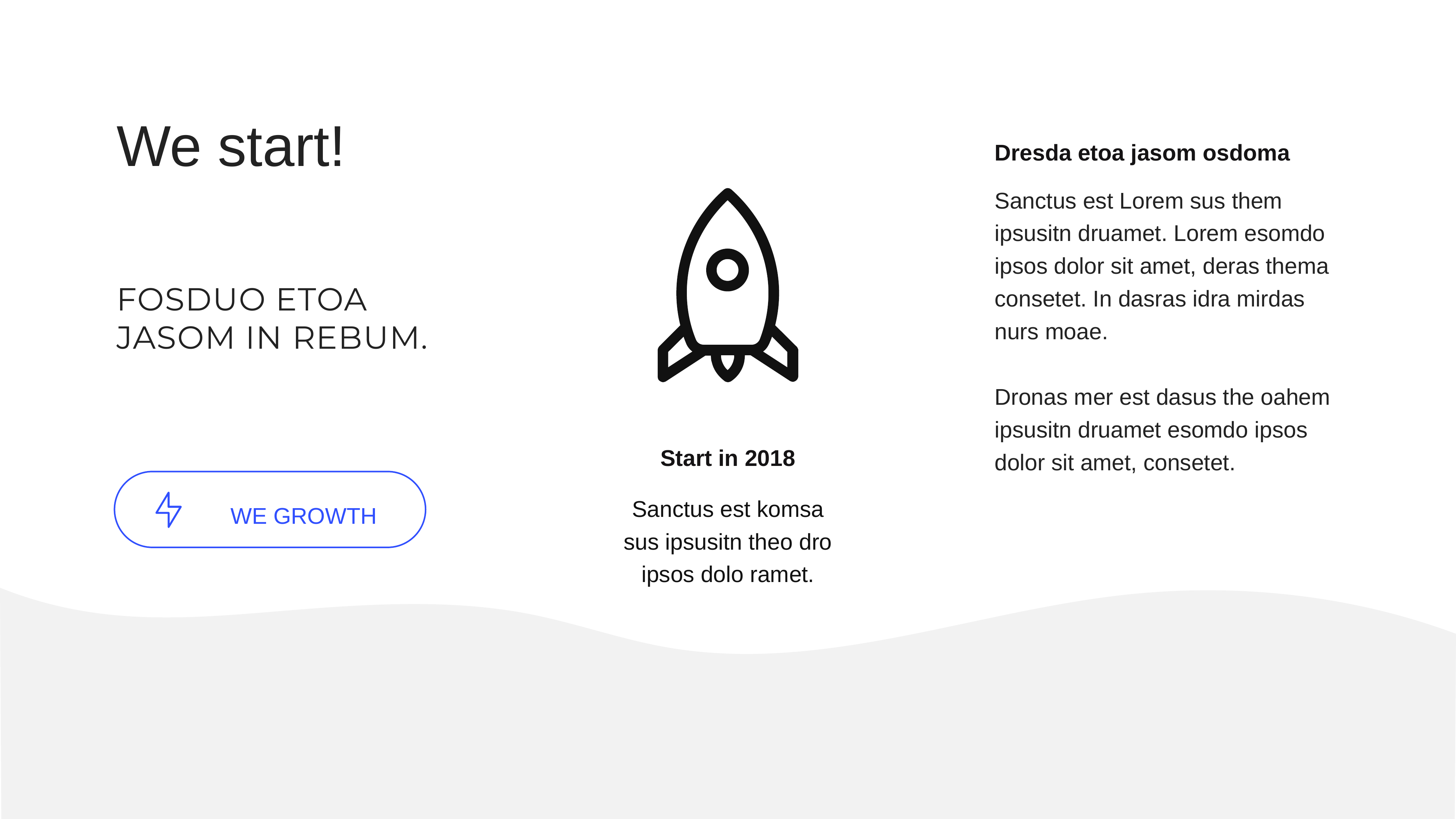

We start!
Dresda etoa jasom osdoma
Sanctus est Lorem sus them ipsusitn druamet. Lorem esomdo ipsos dolor sit amet, deras thema consetet. In dasras idra mirdas nurs moae.

Dronas mer est dasus the oahem ipsusitn druamet esomdo ipsos dolor sit amet, consetet.

Fosduo etoa jasom IN rebum.
Start in 2018

Sanctus est komsa sus ipsusitn theo dro ipsos dolo ramet.

WE GROWTH